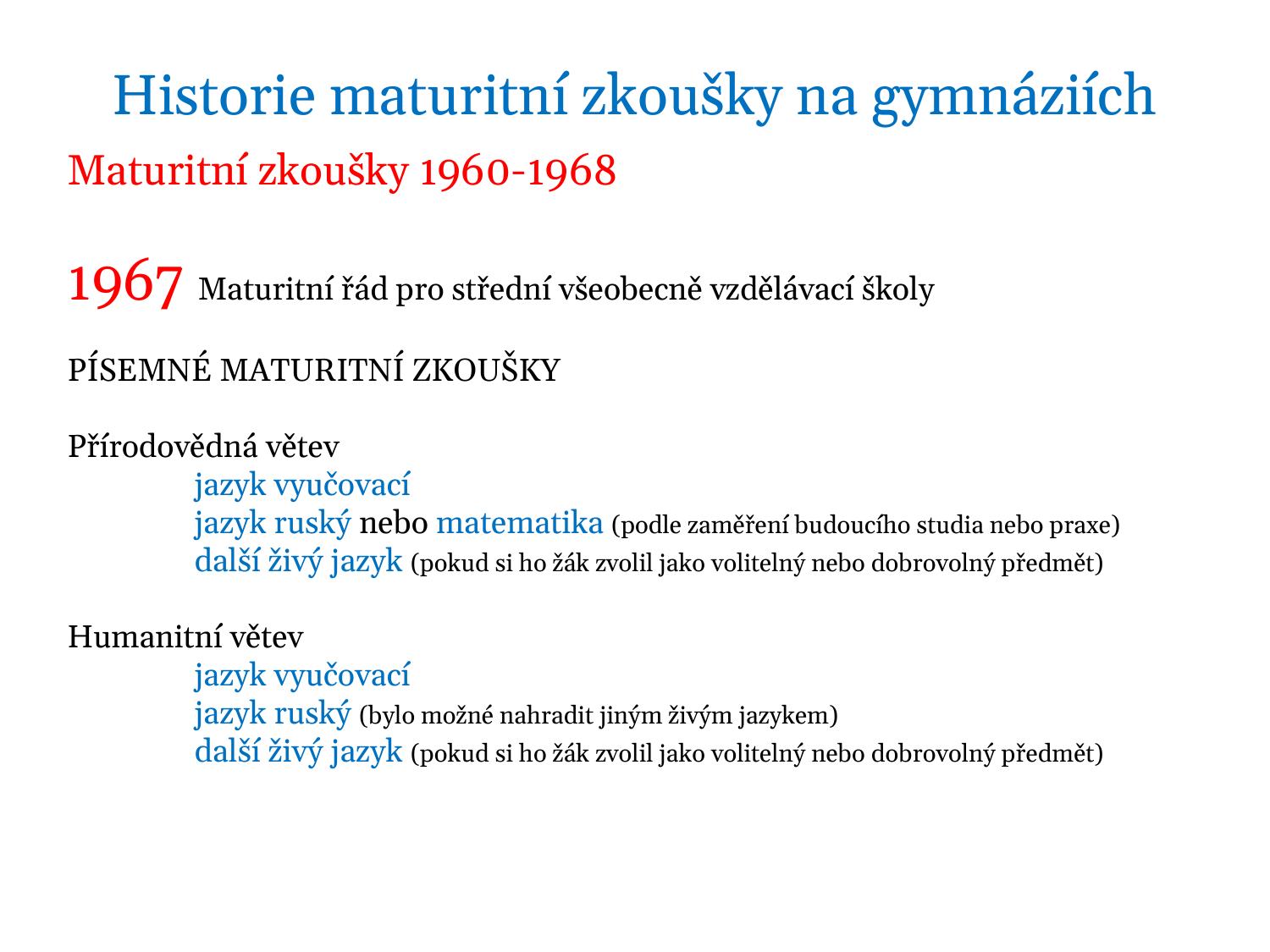

# Historie maturitní zkoušky na gymnáziích
Maturitní zkoušky 1960-1968

1967 Maturitní řád pro střední všeobecně vzdělávací školy

PÍSEMNÉ MATURITNÍ ZKOUŠKY

Přírodovědná větev
	jazyk vyučovací
	jazyk ruský nebo matematika (podle zaměření budoucího studia nebo praxe)
	další živý jazyk (pokud si ho žák zvolil jako volitelný nebo dobrovolný předmět)

Humanitní větev
	jazyk vyučovací
	jazyk ruský (bylo možné nahradit jiným živým jazykem)
	další živý jazyk (pokud si ho žák zvolil jako volitelný nebo dobrovolný předmět)